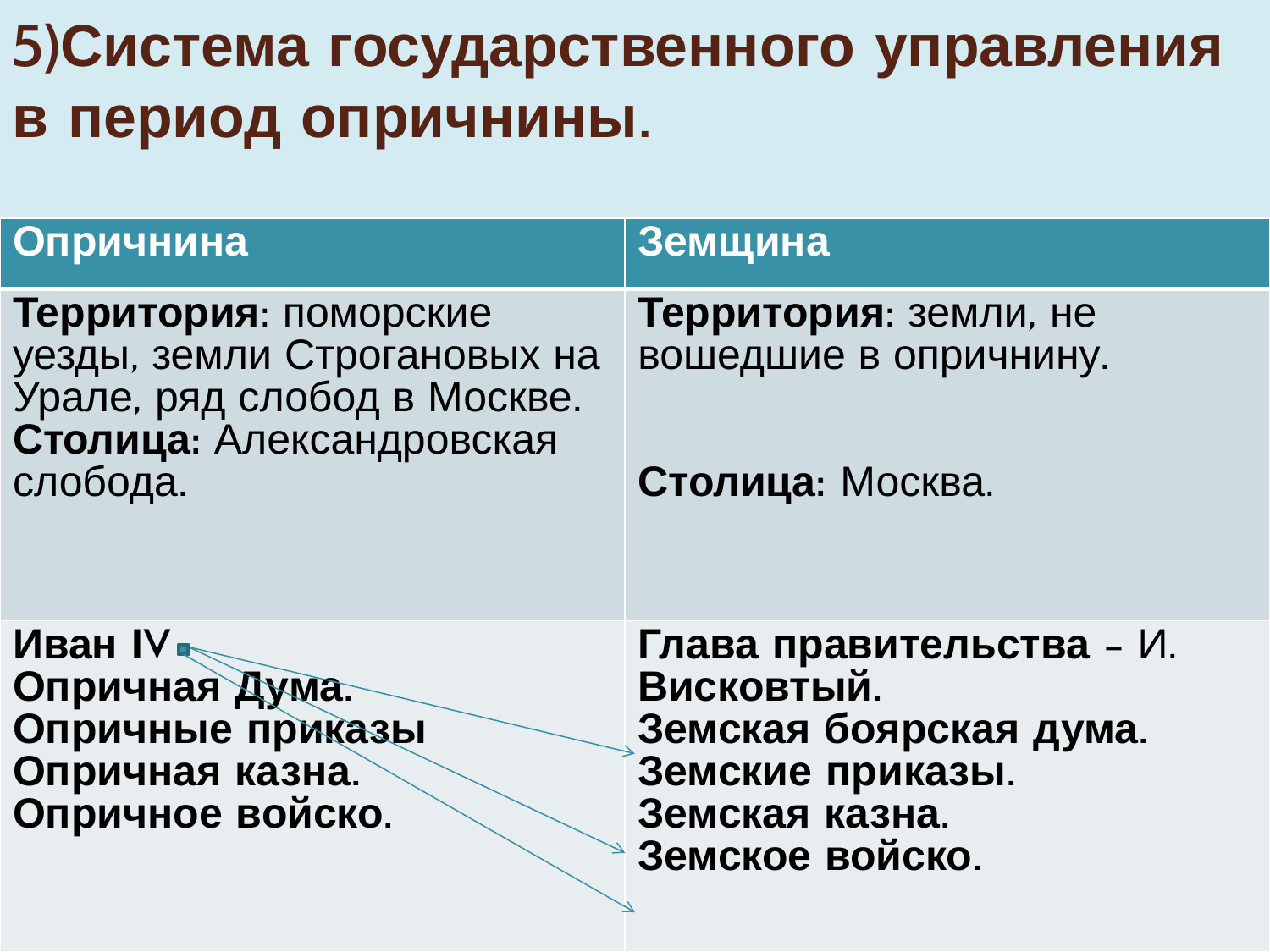

# 5)Система государственного управления в период опричнины.
| Опричнина | Земщина |
| --- | --- |
| Территория: поморские уезды, земли Строгановых на Урале, ряд слобод в Москве. Столица: Александровская слобода. | Территория: земли, не вошедшие в опричнину. Столица: Москва. |
| Иван ΙV Опричная Дума. Опричные приказы Опричная казна. Опричное войско. | Глава правительства – И. Висковтый. Земская боярская дума. Земские приказы. Земская казна. Земское войско. |